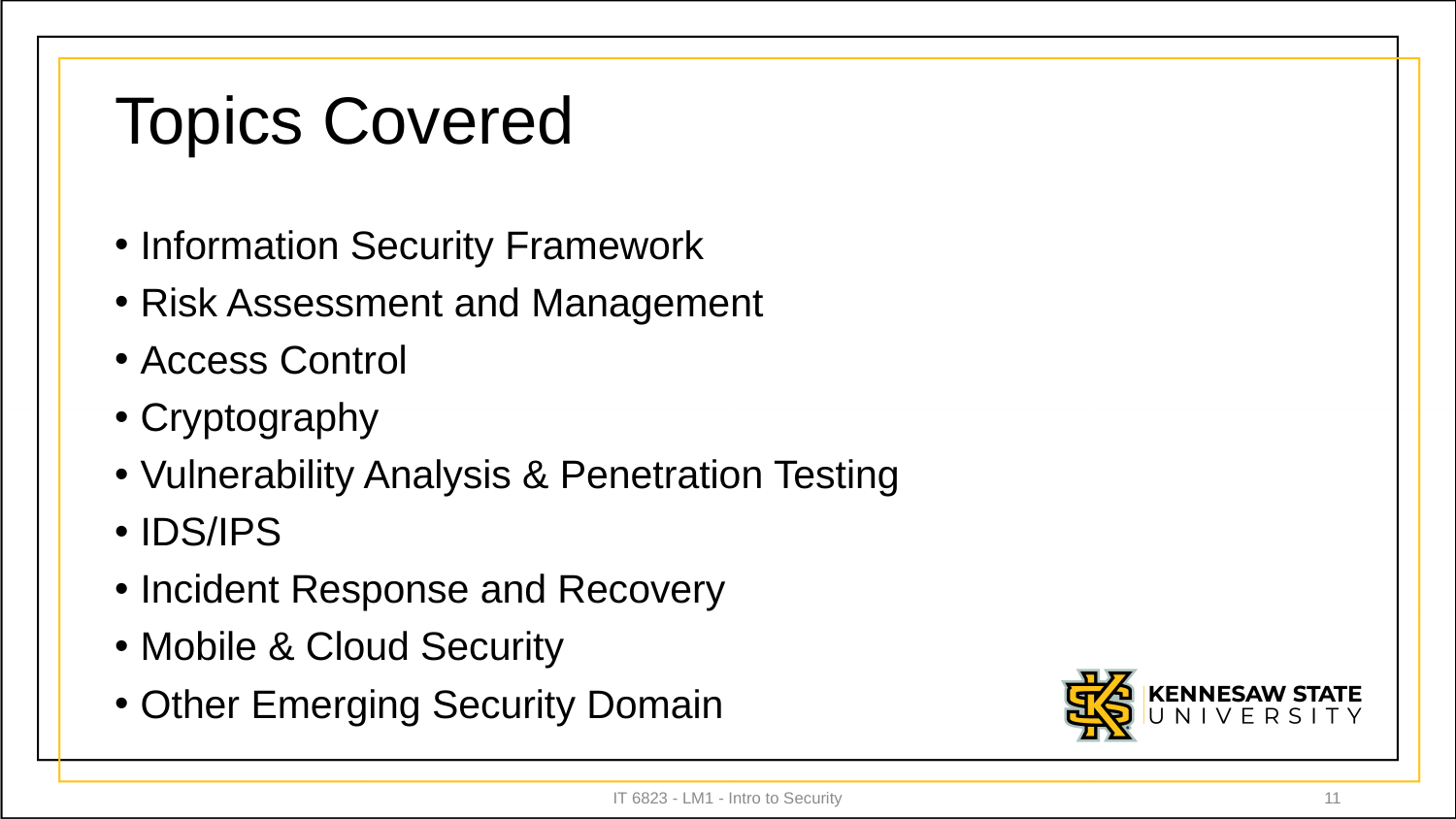

# Topics Covered
Information Security Framework
Risk Assessment and Management
Access Control
Cryptography
Vulnerability Analysis & Penetration Testing
IDS/IPS
Incident Response and Recovery
Mobile & Cloud Security
Other Emerging Security Domain

IT 6823 - LM1 - Intro to Security
11